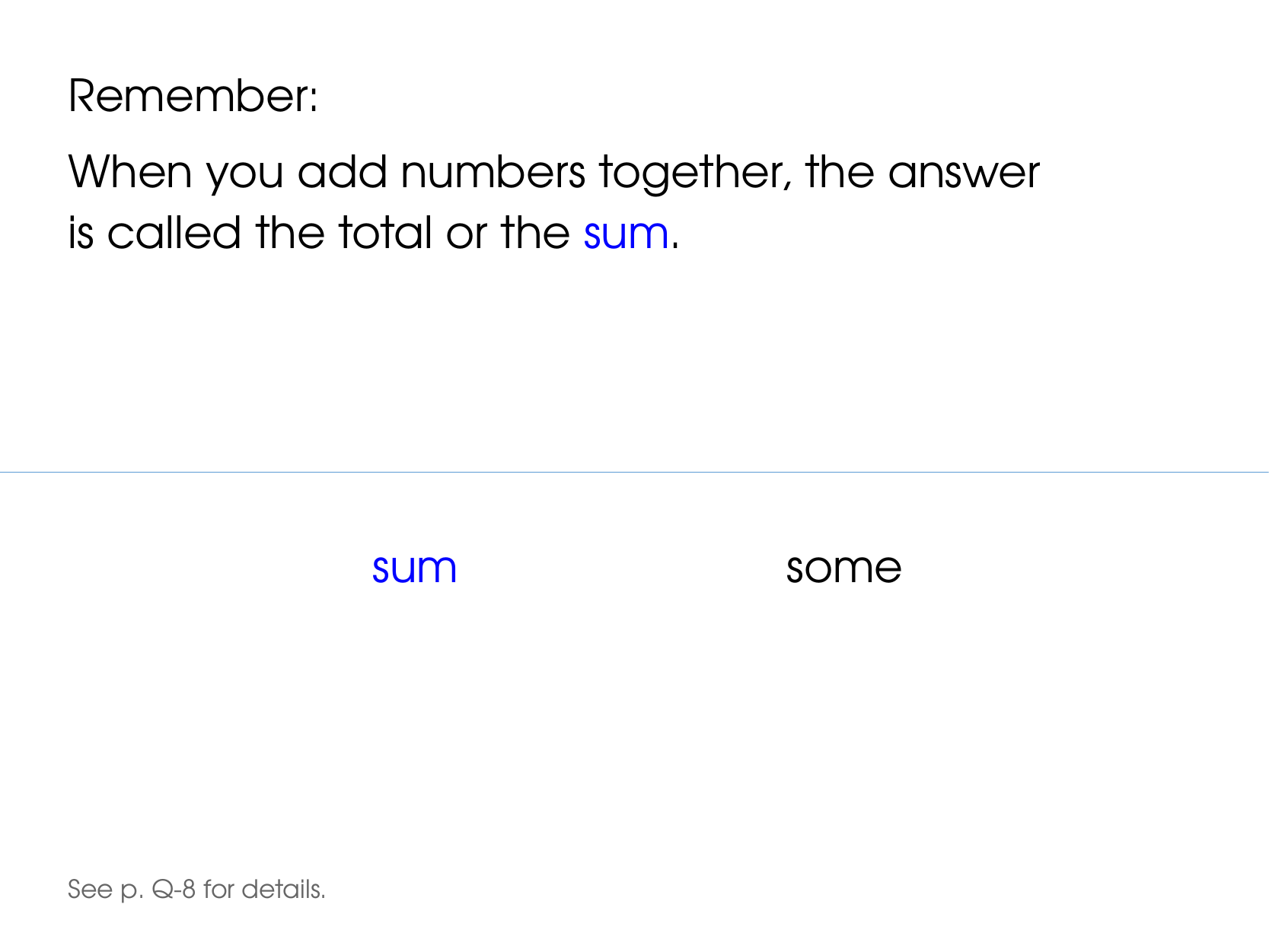

Remember:
When you add numbers together, the answer
is called the total or the sum.
sum
some
See p. Q-8 for details.